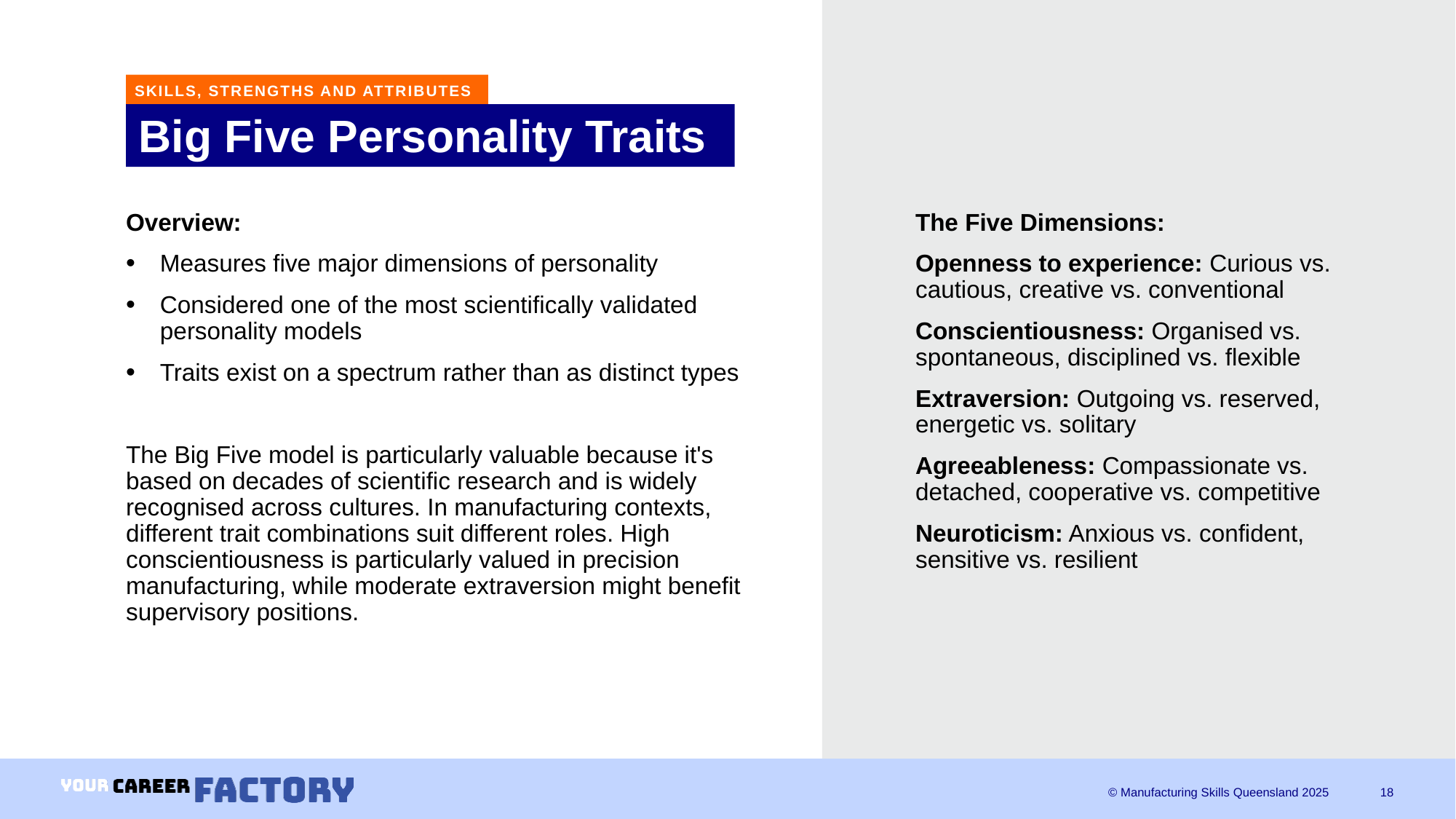

SKILLS, STRENGTHS AND ATTRIBUTES
# Big Five Personality Traits
Overview:
Measures five major dimensions of personality
Considered one of the most scientifically validated personality models
Traits exist on a spectrum rather than as distinct types

The Big Five model is particularly valuable because it's based on decades of scientific research and is widely recognised across cultures. In manufacturing contexts, different trait combinations suit different roles. High conscientiousness is particularly valued in precision manufacturing, while moderate extraversion might benefit supervisory positions.
The Five Dimensions:
Openness to experience: Curious vs. cautious, creative vs. conventional
Conscientiousness: Organised vs. spontaneous, disciplined vs. flexible
Extraversion: Outgoing vs. reserved, energetic vs. solitary
Agreeableness: Compassionate vs. detached, cooperative vs. competitive
Neuroticism: Anxious vs. confident, sensitive vs. resilient